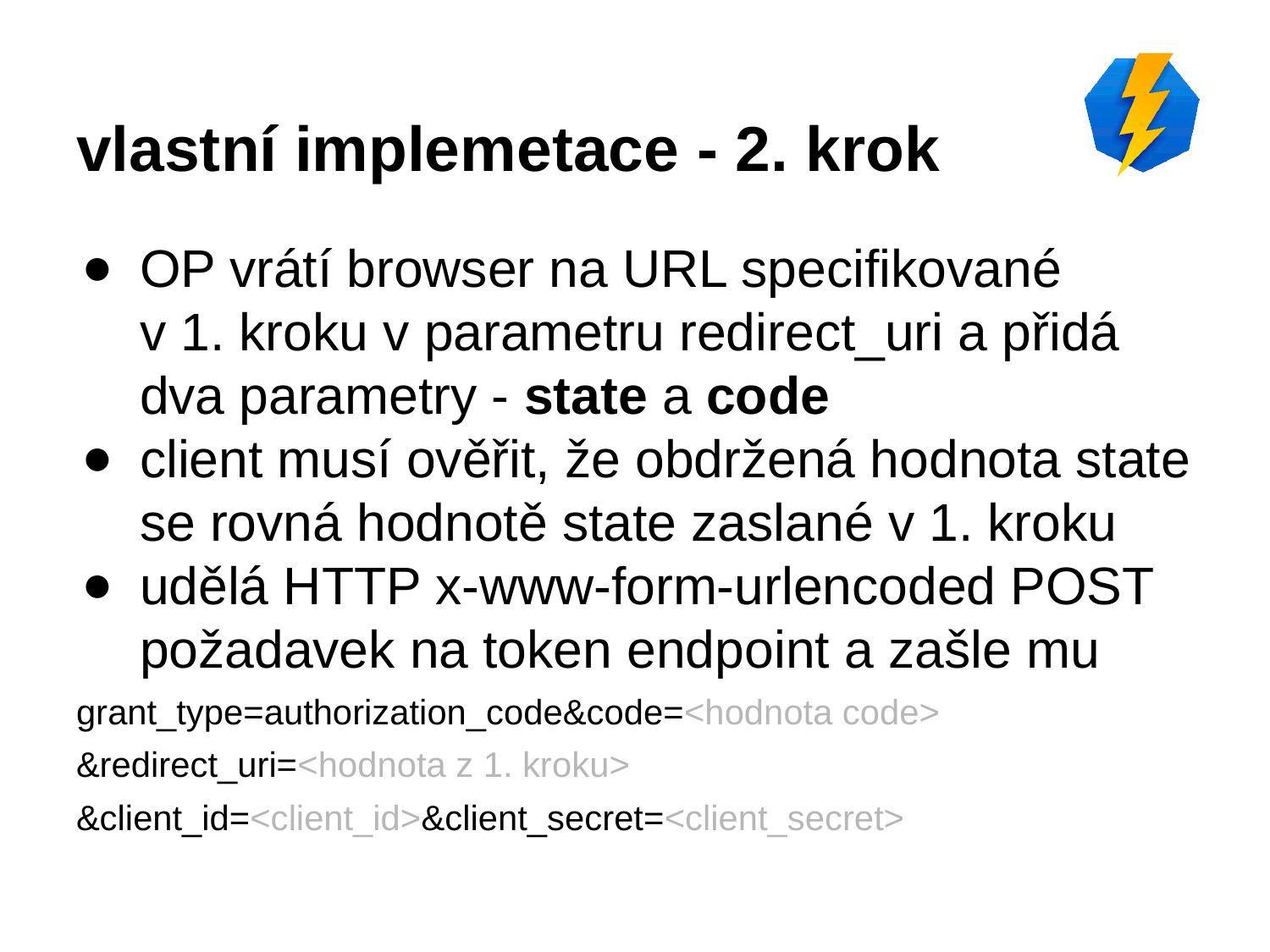

# vlastní implemetace - 2. krok
OP vrátí browser na URL specifikované v 1. kroku v parametru redirect_uri a přidá dva parametry - state a code
client musí ověřit, že obdržená hodnota state se rovná hodnotě state zaslané v 1. kroku
udělá HTTP x-www-form-urlencoded POST požadavek na token endpoint a zašle mu
grant_type=authorization_code&code=<hodnota code>
&redirect_uri=<hodnota z 1. kroku>
&client_id=<client_id>&client_secret=<client_secret>